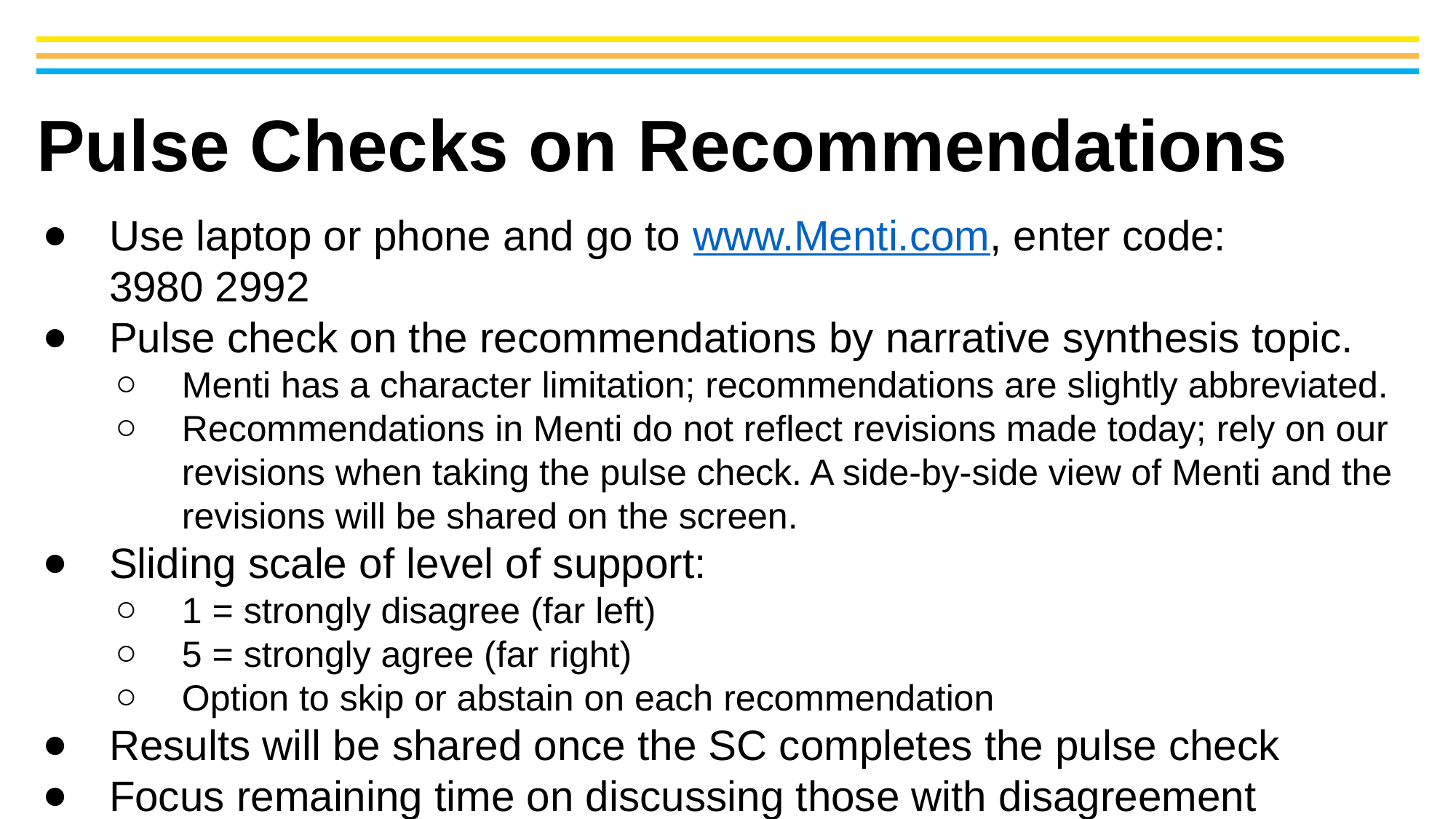

# Pulse Checks on Recommendations
Use laptop or phone and go to www.Menti.com, enter code: 3980 2992
Pulse check on the recommendations by narrative synthesis topic.
Menti has a character limitation; recommendations are slightly abbreviated.
Recommendations in Menti do not reflect revisions made today; rely on our revisions when taking the pulse check. A side-by-side view of Menti and the revisions will be shared on the screen.
Sliding scale of level of support:
1 = strongly disagree (far left)
5 = strongly agree (far right)
Option to skip or abstain on each recommendation
Results will be shared once the SC completes the pulse check
Focus remaining time on discussing those with disagreement